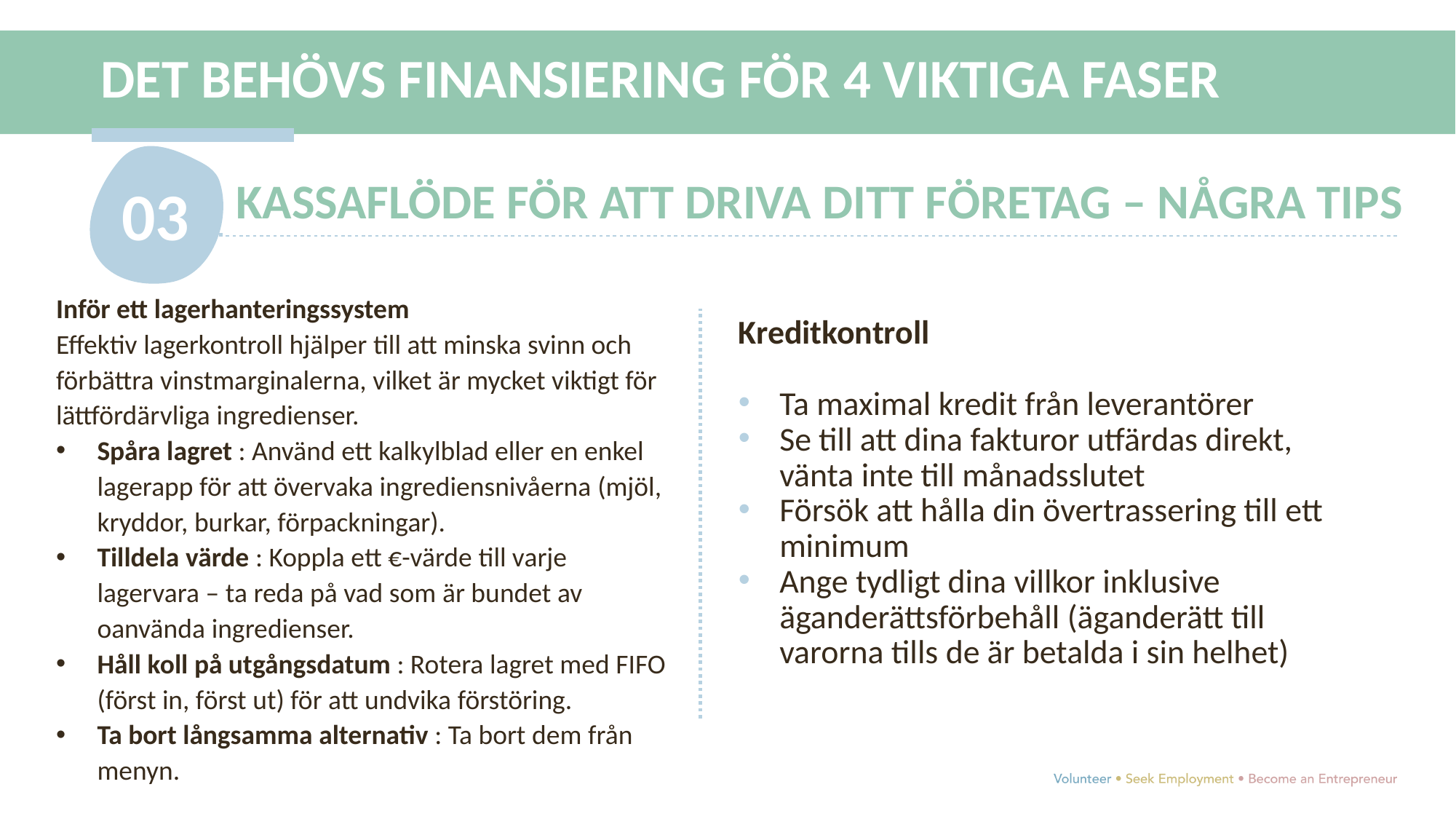

DET BEHÖVS FINANSIERING FÖR 4 VIKTIGA FASER

03
KASSAFLÖDE FÖR ATT DRIVA DITT FÖRETAG – NÅGRA TIPS
Inför ett lagerhanteringssystem
Effektiv lagerkontroll hjälper till att minska svinn och förbättra vinstmarginalerna, vilket är mycket viktigt för lättfördärvliga ingredienser.
Spåra lagret : Använd ett kalkylblad eller en enkel lagerapp för att övervaka ingrediensnivåerna (mjöl, kryddor, burkar, förpackningar).
Tilldela värde : Koppla ett €-värde till varje lagervara – ta reda på vad som är bundet av oanvända ingredienser.
Håll koll på utgångsdatum : Rotera lagret med FIFO (först in, först ut) för att undvika förstöring.
Ta bort långsamma alternativ : Ta bort dem från menyn.
Kreditkontroll

Ta maximal kredit från leverantörer
Se till att dina fakturor utfärdas direkt, vänta inte till månadsslutet
Försök att hålla din övertrassering till ett minimum
Ange tydligt dina villkor inklusive äganderättsförbehåll (äganderätt till varorna tills de är betalda i sin helhet)